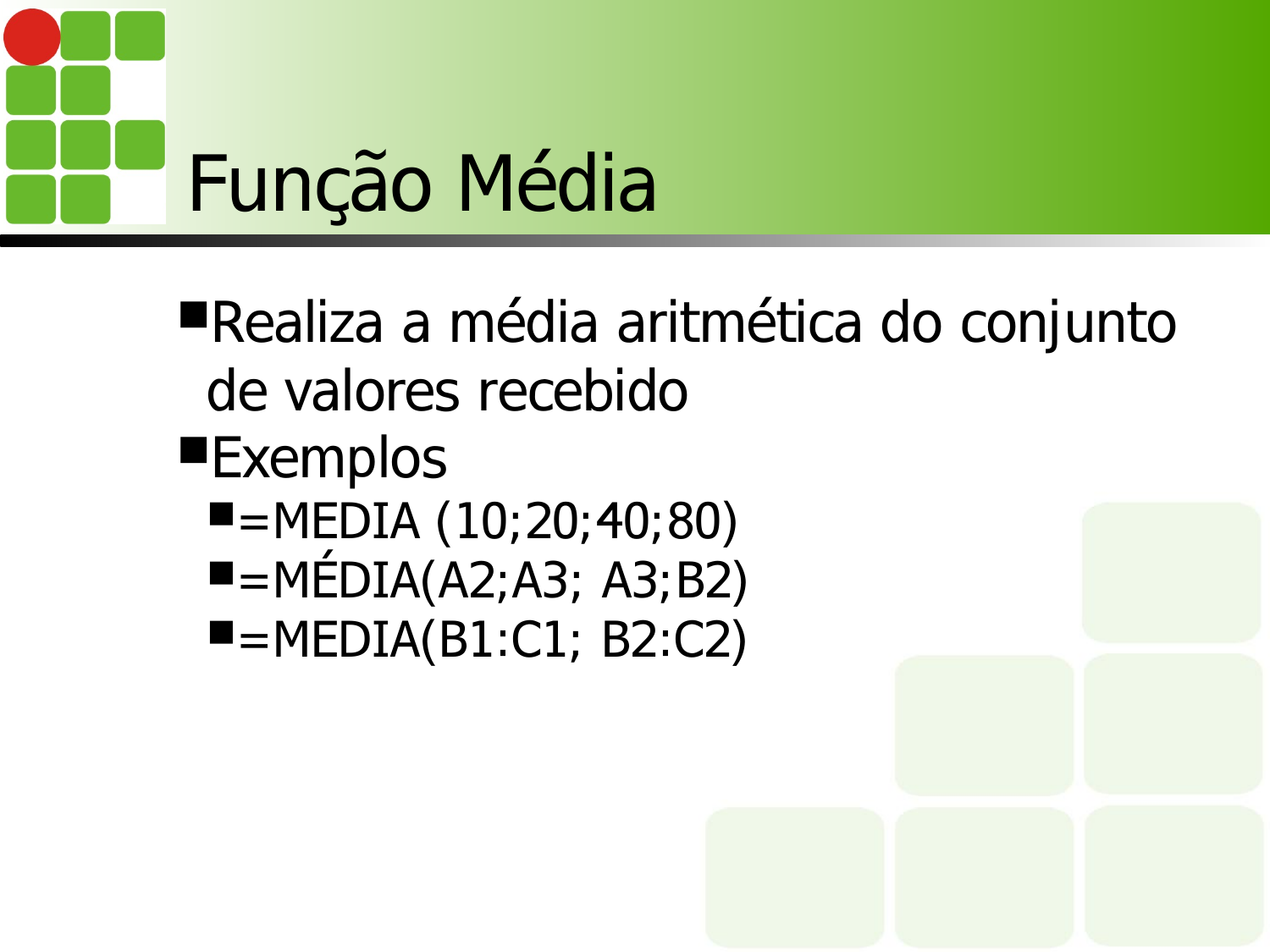

10
Função Média
Realiza a média aritmética do conjunto de valores recebido
Exemplos
=MEDIA (10;20;40;80)
=MÉDIA(A2;A3; A3;B2)
=MEDIA(B1:C1; B2:C2)